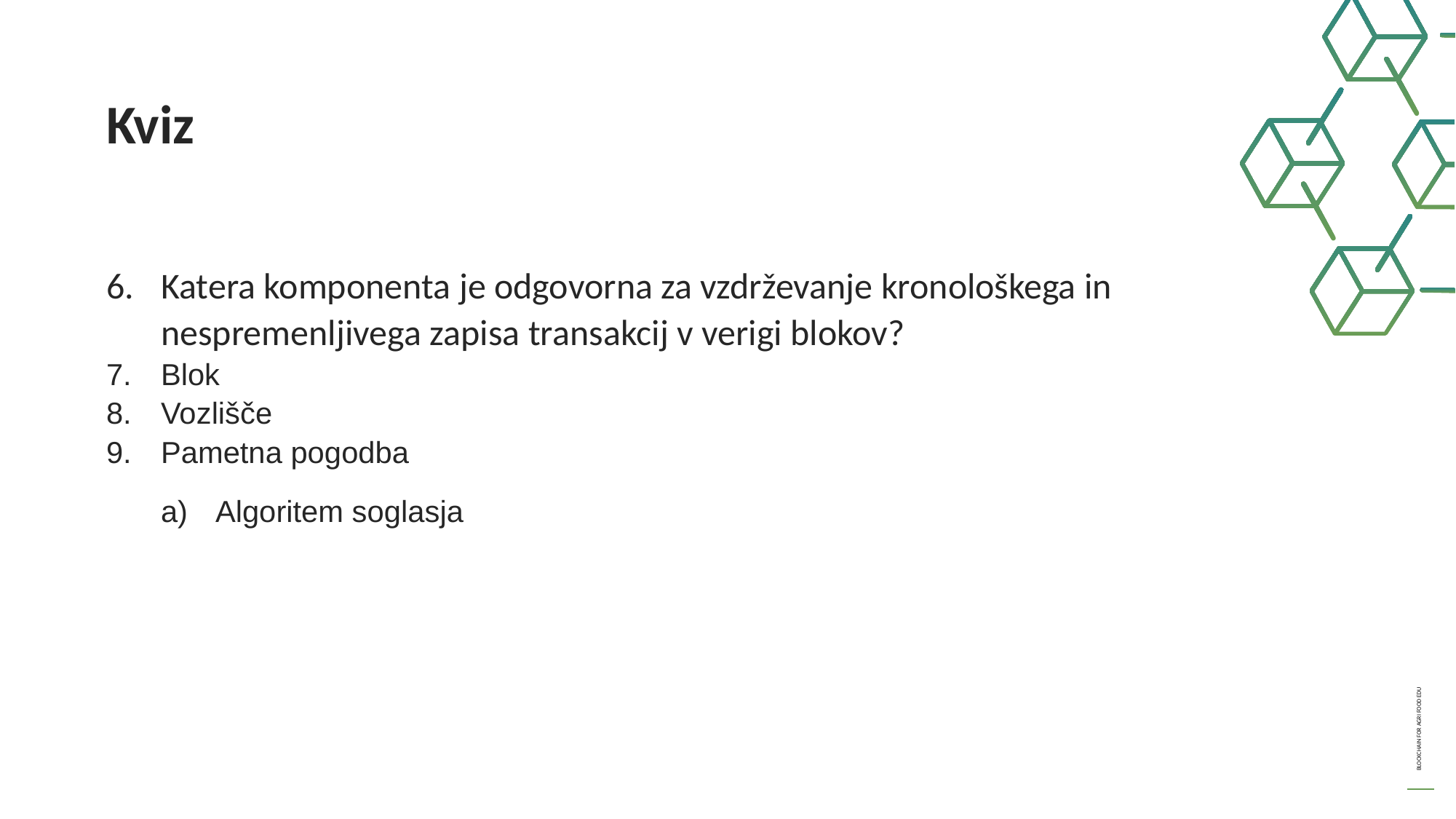

Kviz
Katera komponenta je odgovorna za vzdrževanje kronološkega in nespremenljivega zapisa transakcij v verigi blokov?
Blok
Vozlišče
Pametna pogodba
Algoritem soglasja